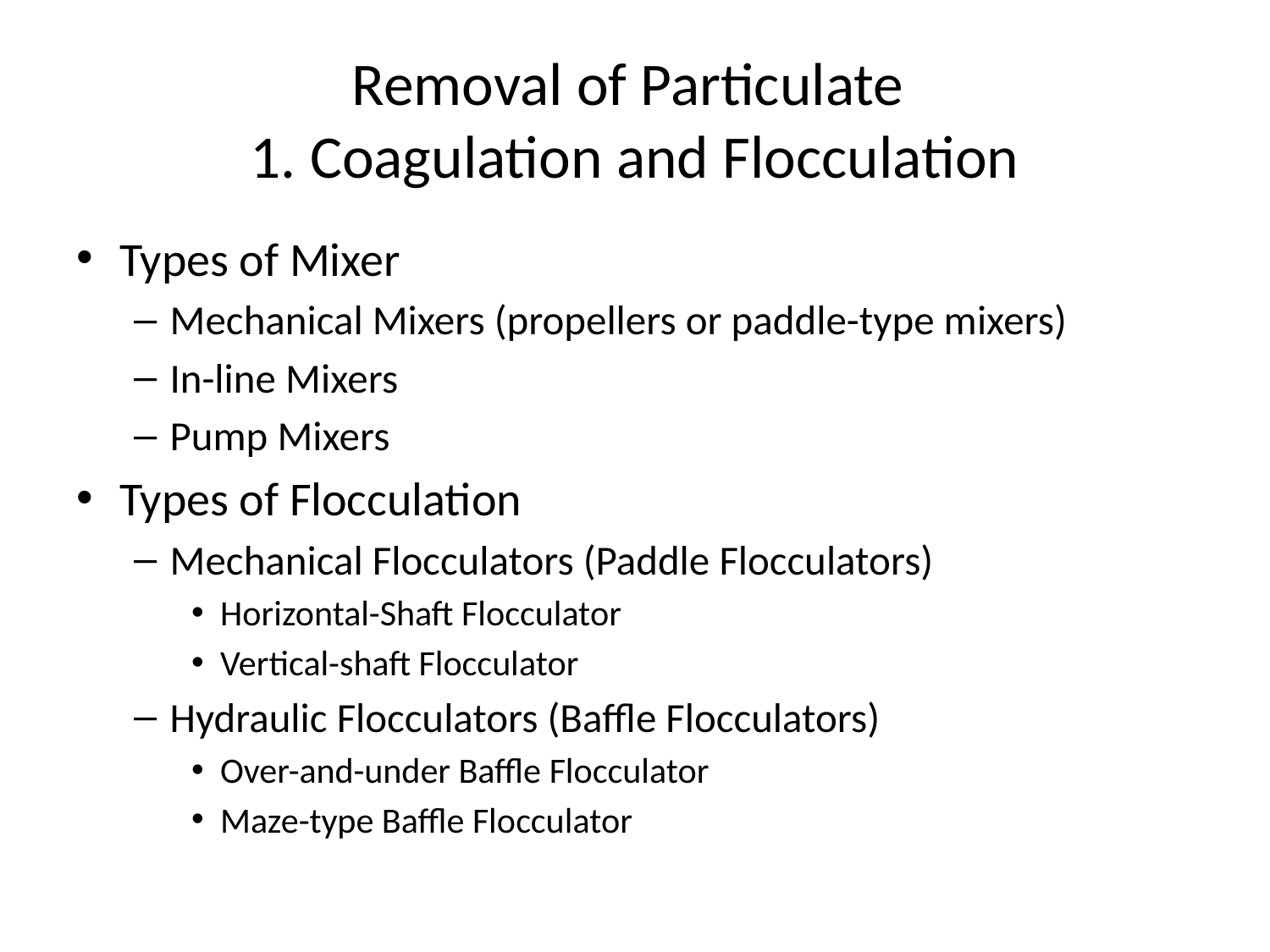

# Removal of Particulate 1. Coagulation and Flocculation
Types of Mixer
Mechanical Mixers (propellers or paddle-type mixers)
In-line Mixers
Pump Mixers
Types of Flocculation
Mechanical Flocculators (Paddle Flocculators)
Horizontal-Shaft Flocculator
Vertical-shaft Flocculator
Hydraulic Flocculators (Baffle Flocculators)
Over-and-under Baffle Flocculator
Maze-type Baffle Flocculator